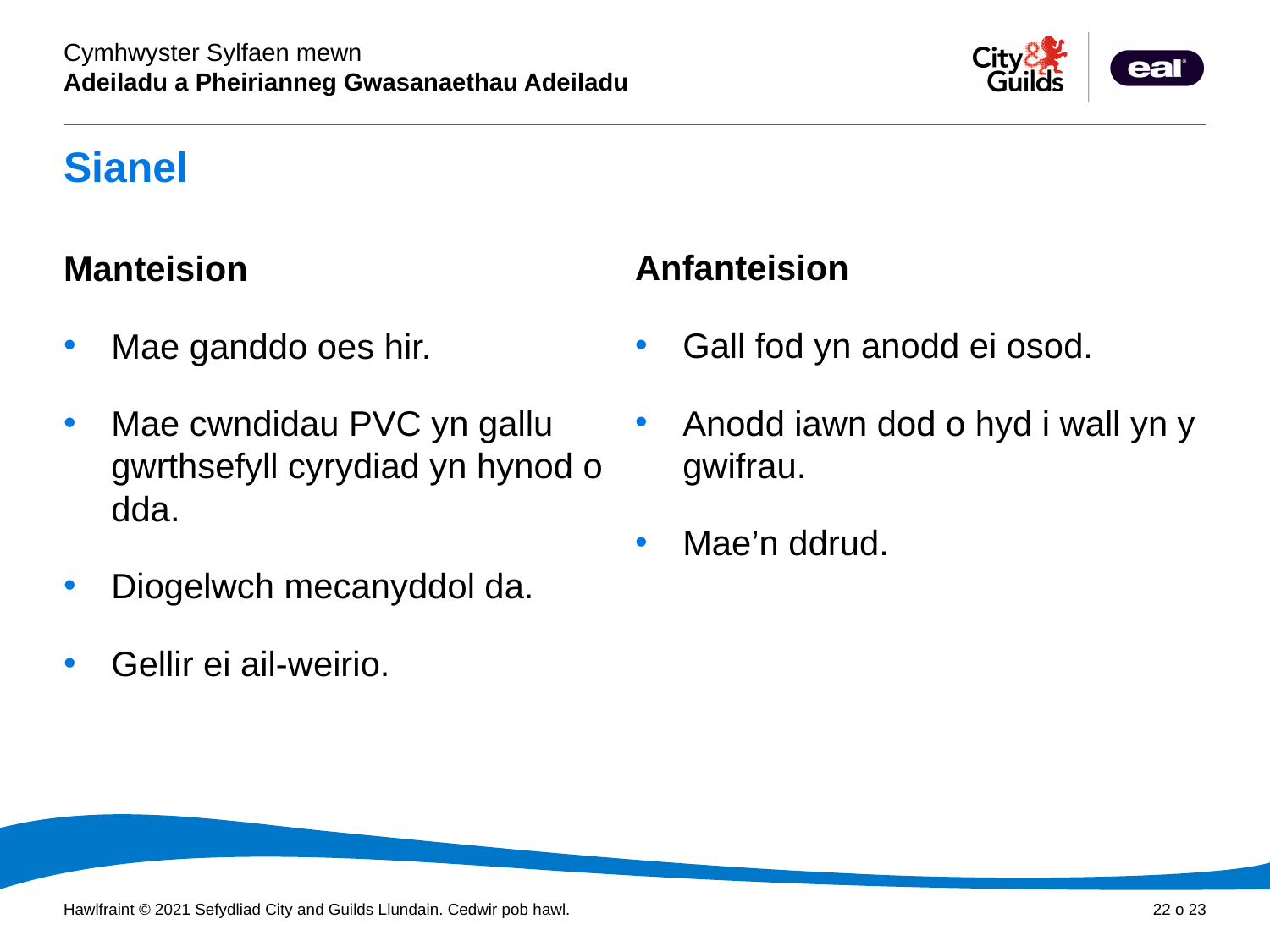

# Sianel
Anfanteision
Gall fod yn anodd ei osod.
Anodd iawn dod o hyd i wall yn y gwifrau.
Mae’n ddrud.

Manteision
Mae ganddo oes hir.
Mae cwndidau PVC yn gallu gwrthsefyll cyrydiad yn hynod o dda.
Diogelwch mecanyddol da.
Gellir ei ail-weirio.